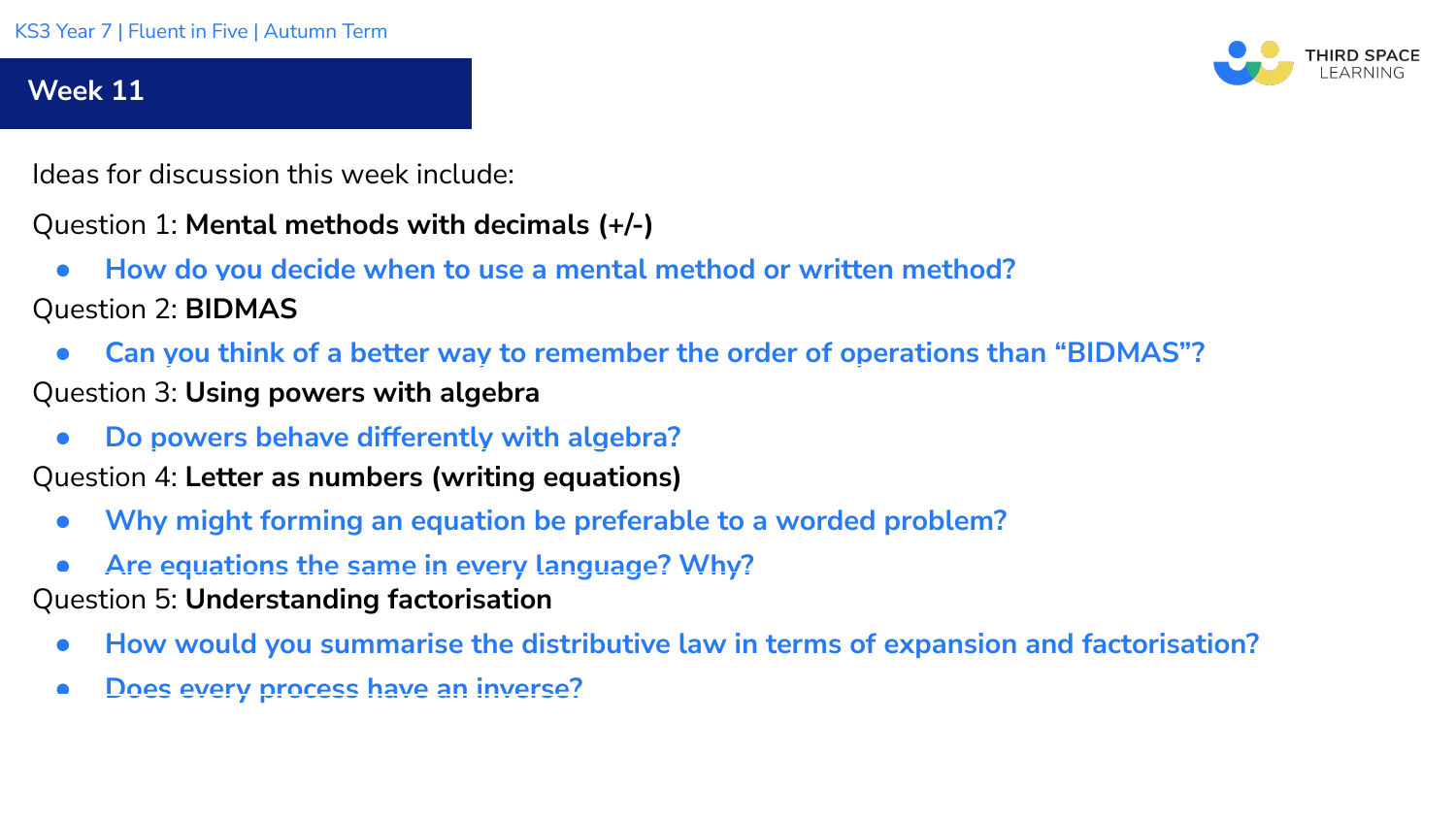

Week 11
| Ideas for discussion this week include: |
| --- |
| Question 1: Mental methods with decimals (+/-) How do you decide when to use a mental method or written method? |
| Question 2: BIDMAS Can you think of a better way to remember the order of operations than “BIDMAS”? |
| Question 3: Using powers with algebra Do powers behave differently with algebra? |
| Question 4: Letter as numbers (writing equations) Why might forming an equation be preferable to a worded problem? Are equations the same in every language? Why? |
| Question 5: Understanding factorisation How would you summarise the distributive law in terms of expansion and factorisation? Does every process have an inverse? |